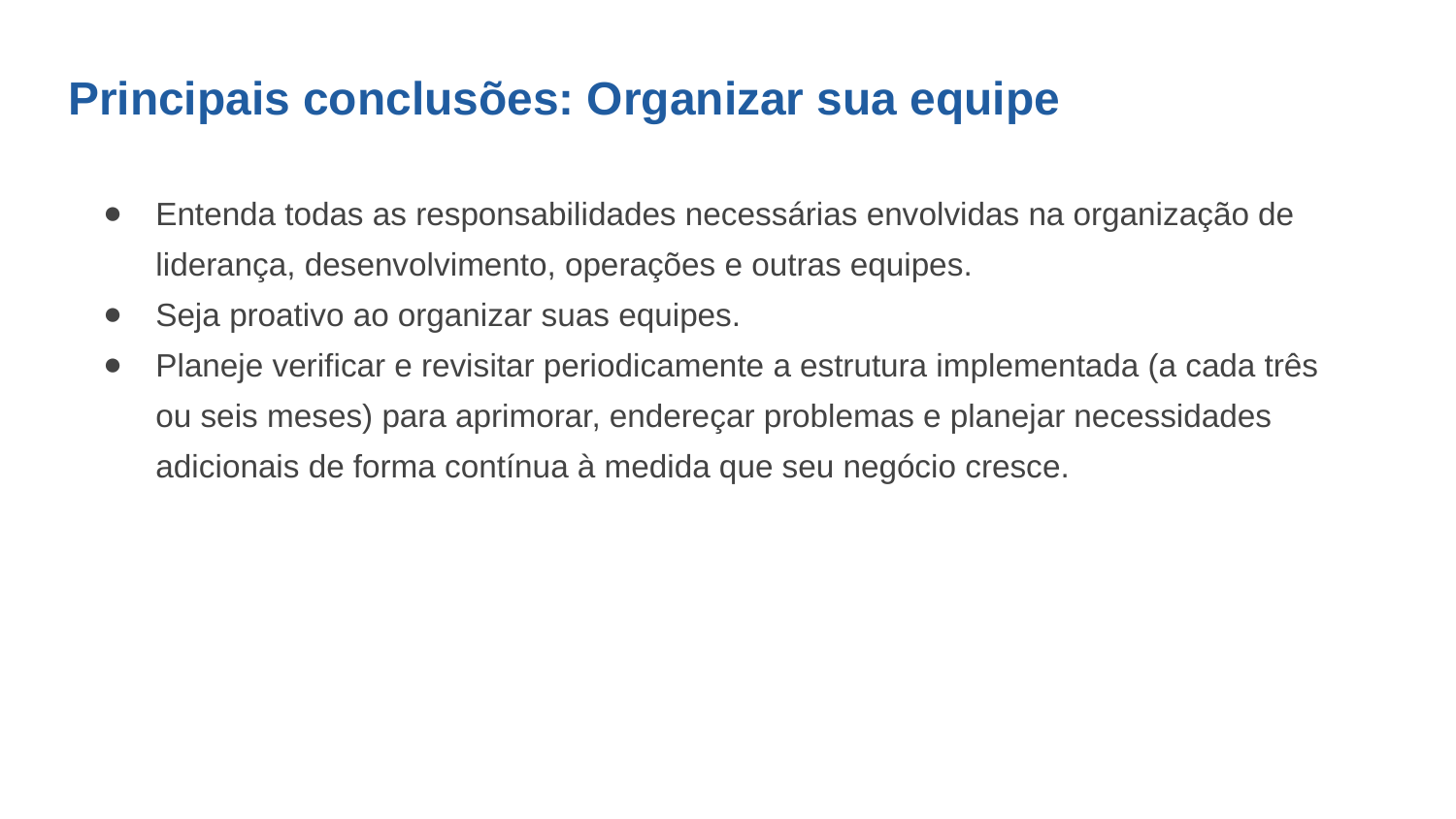

Principais conclusões: Organizar sua equipe
Entenda todas as responsabilidades necessárias envolvidas na organização de liderança, desenvolvimento, operações e outras equipes.
Seja proativo ao organizar suas equipes.
Planeje verificar e revisitar periodicamente a estrutura implementada (a cada três ou seis meses) para aprimorar, endereçar problemas e planejar necessidades adicionais de forma contínua à medida que seu negócio cresce.